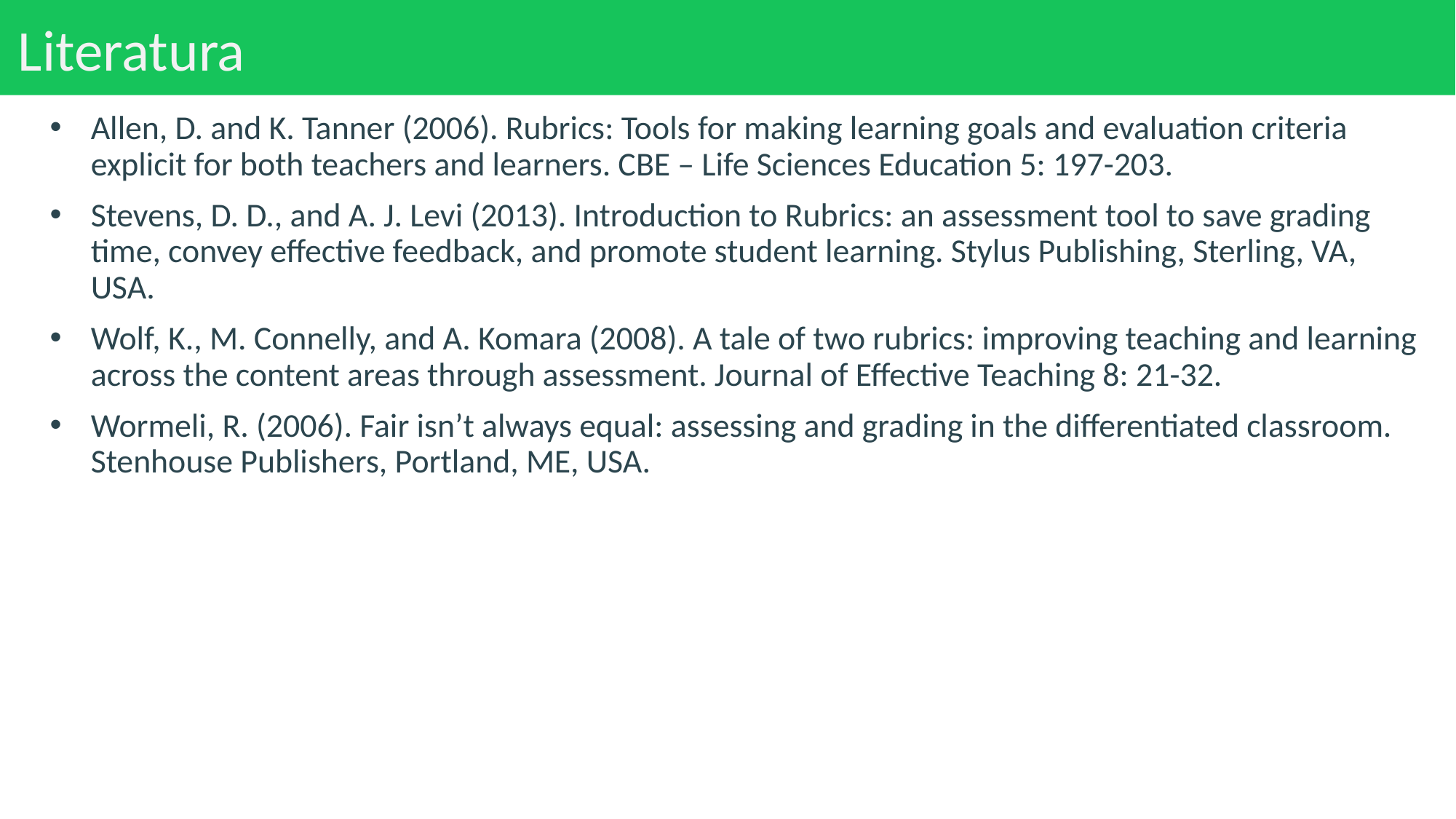

# Literatura
Allen, D. and K. Tanner (2006). Rubrics: Tools for making learning goals and evaluation criteria explicit for both teachers and learners. CBE – Life Sciences Education 5: 197-203.
Stevens, D. D., and A. J. Levi (2013). Introduction to Rubrics: an assessment tool to save grading time, convey effective feedback, and promote student learning. Stylus Publishing, Sterling, VA, USA.
Wolf, K., M. Connelly, and A. Komara (2008). A tale of two rubrics: improving teaching and learning across the content areas through assessment. Journal of Effective Teaching 8: 21-32.
Wormeli, R. (2006). Fair isn’t always equal: assessing and grading in the differentiated classroom. Stenhouse Publishers, Portland, ME, USA.